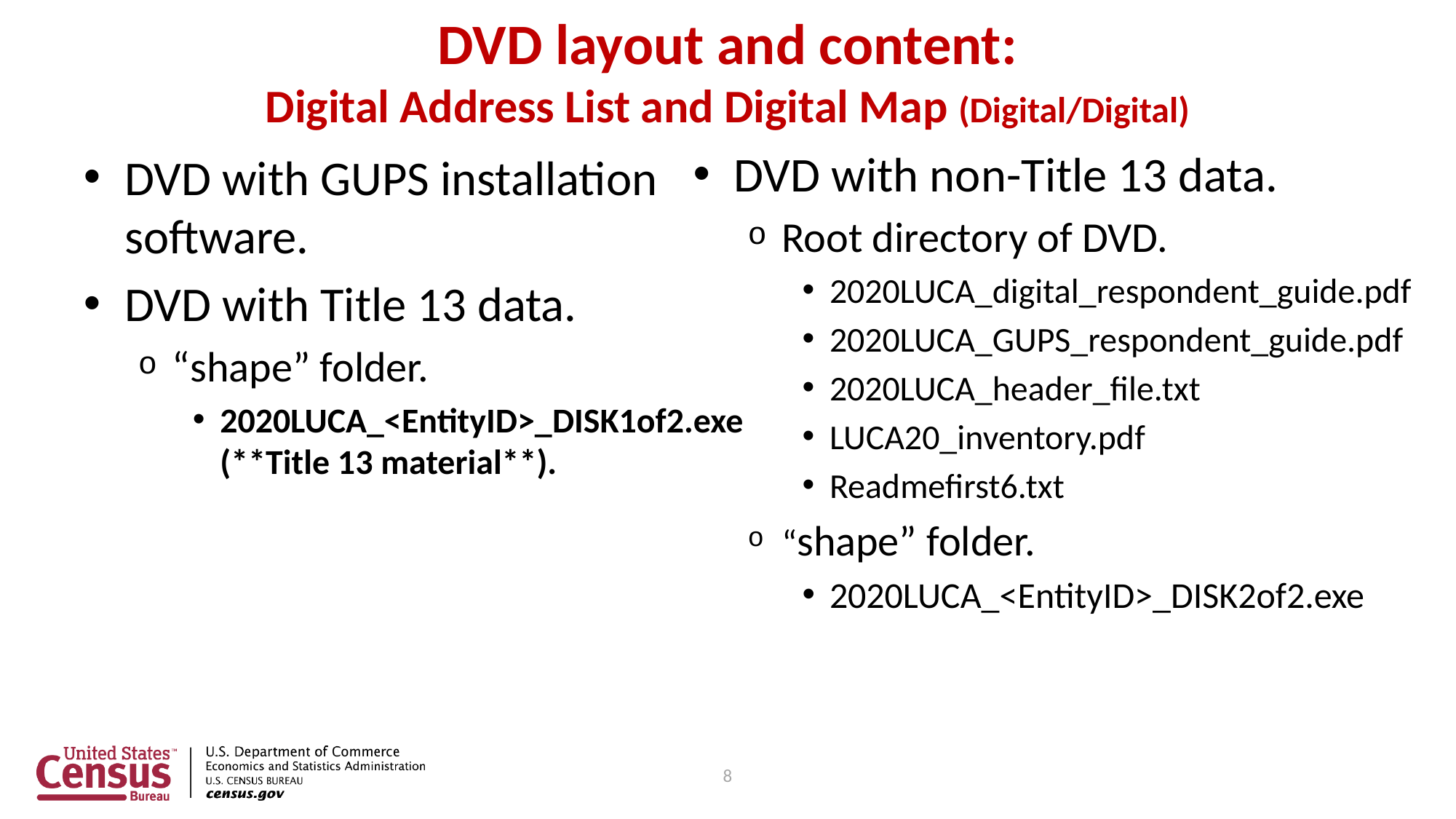

# DVD layout and content: Digital Address List and Digital Map (Digital/Digital)
DVD with non-Title 13 data.
Root directory of DVD.
2020LUCA_digital_respondent_guide.pdf
2020LUCA_GUPS_respondent_guide.pdf
2020LUCA_header_file.txt
LUCA20_inventory.pdf
Readmefirst6.txt
“shape” folder.
2020LUCA_<EntityID>_DISK2of2.exe

DVD with GUPS installation software.
DVD with Title 13 data.
“shape” folder.
2020LUCA_<EntityID>_DISK1of2.exe (**Title 13 material**).

8